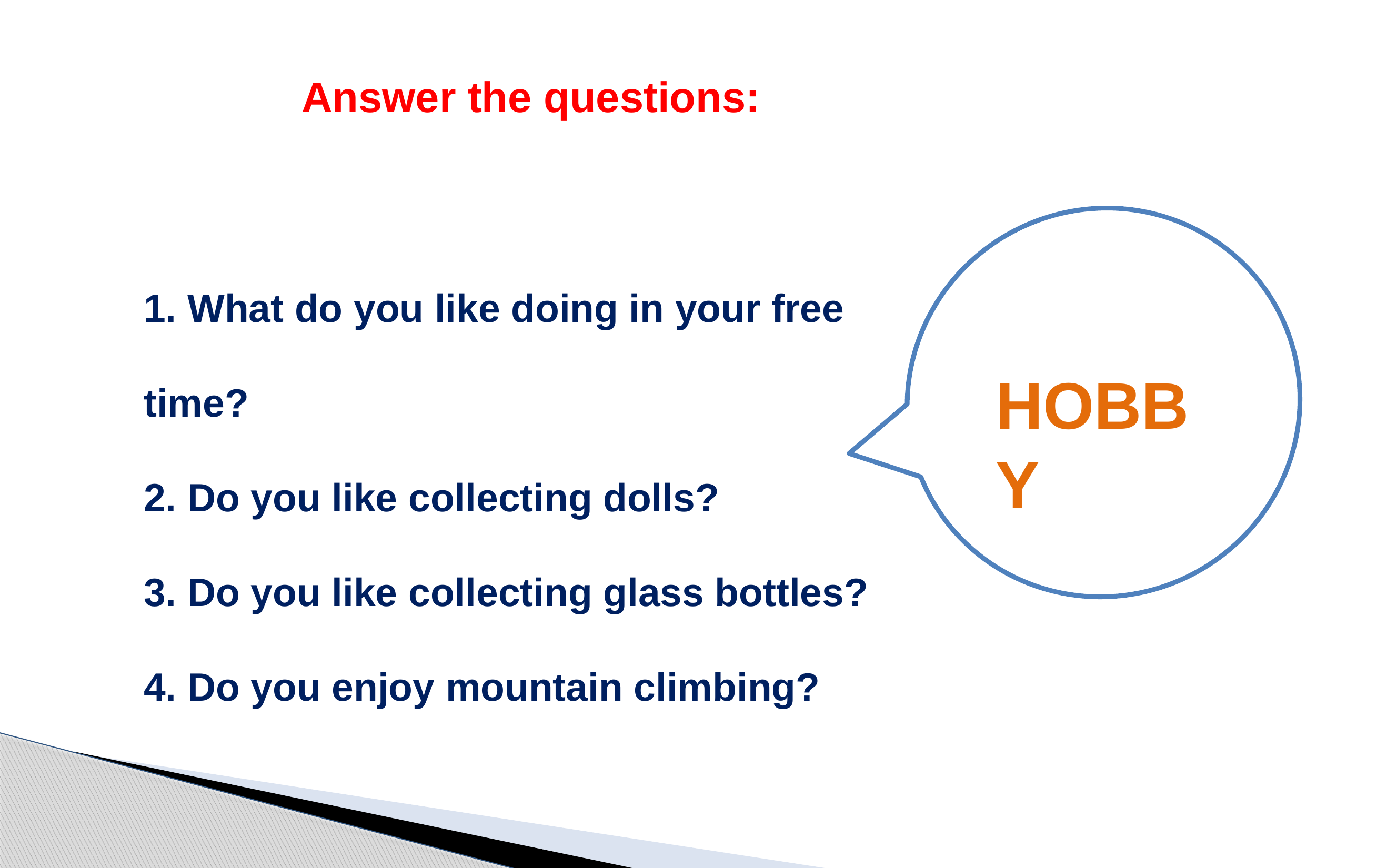

Answer the questions:

1. What do you like doing in your free time?
2. Do you like collecting dolls?
3. Do you like collecting glass bottles?
4. Do you enjoy mountain climbing?
HOBBY